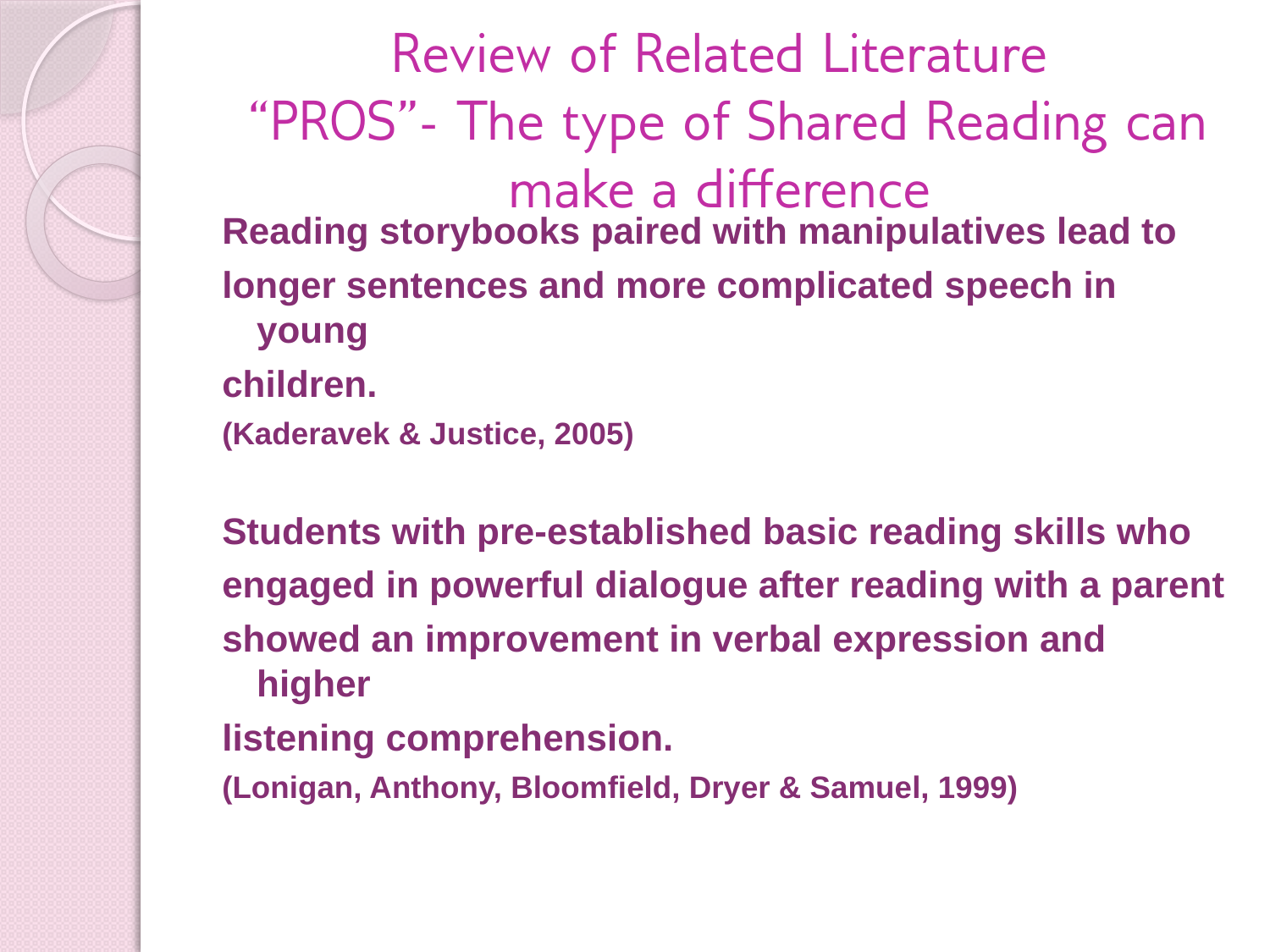

# Review of Related Literature “PROS”- The type of Shared Reading can make a difference
Reading storybooks paired with manipulatives lead to
longer sentences and more complicated speech in young
children.
(Kaderavek & Justice, 2005)

Students with pre-established basic reading skills who
engaged in powerful dialogue after reading with a parent
showed an improvement in verbal expression and higher
listening comprehension.
(Lonigan, Anthony, Bloomfield, Dryer & Samuel, 1999)